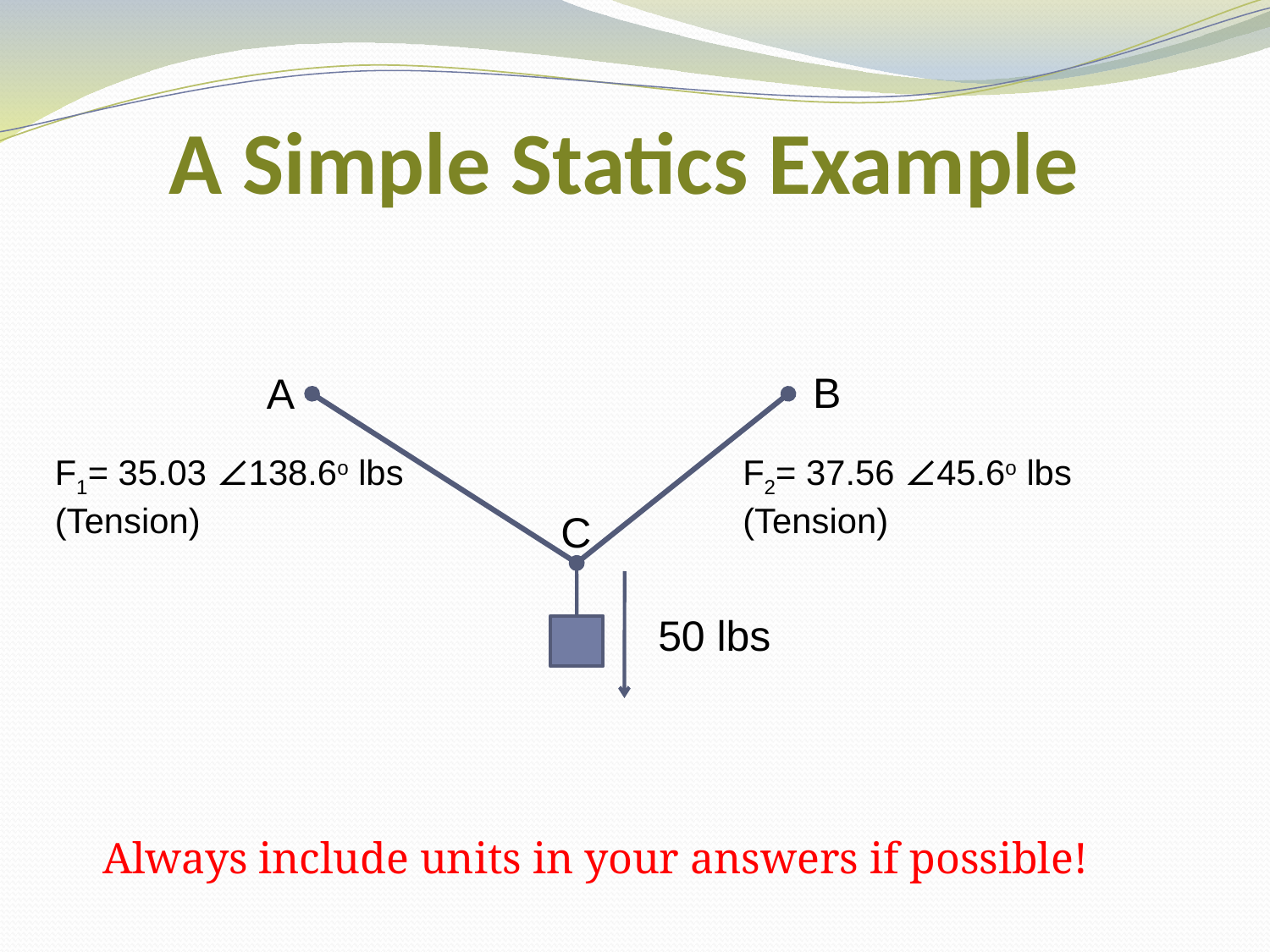

# A Simple Statics Example
B
A
F1= 35.03 ∠138.6o lbs
(Tension)
C
50 lbs

F2= 37.56 ∠45.6o lbs
(Tension)
Always include units in your answers if possible!